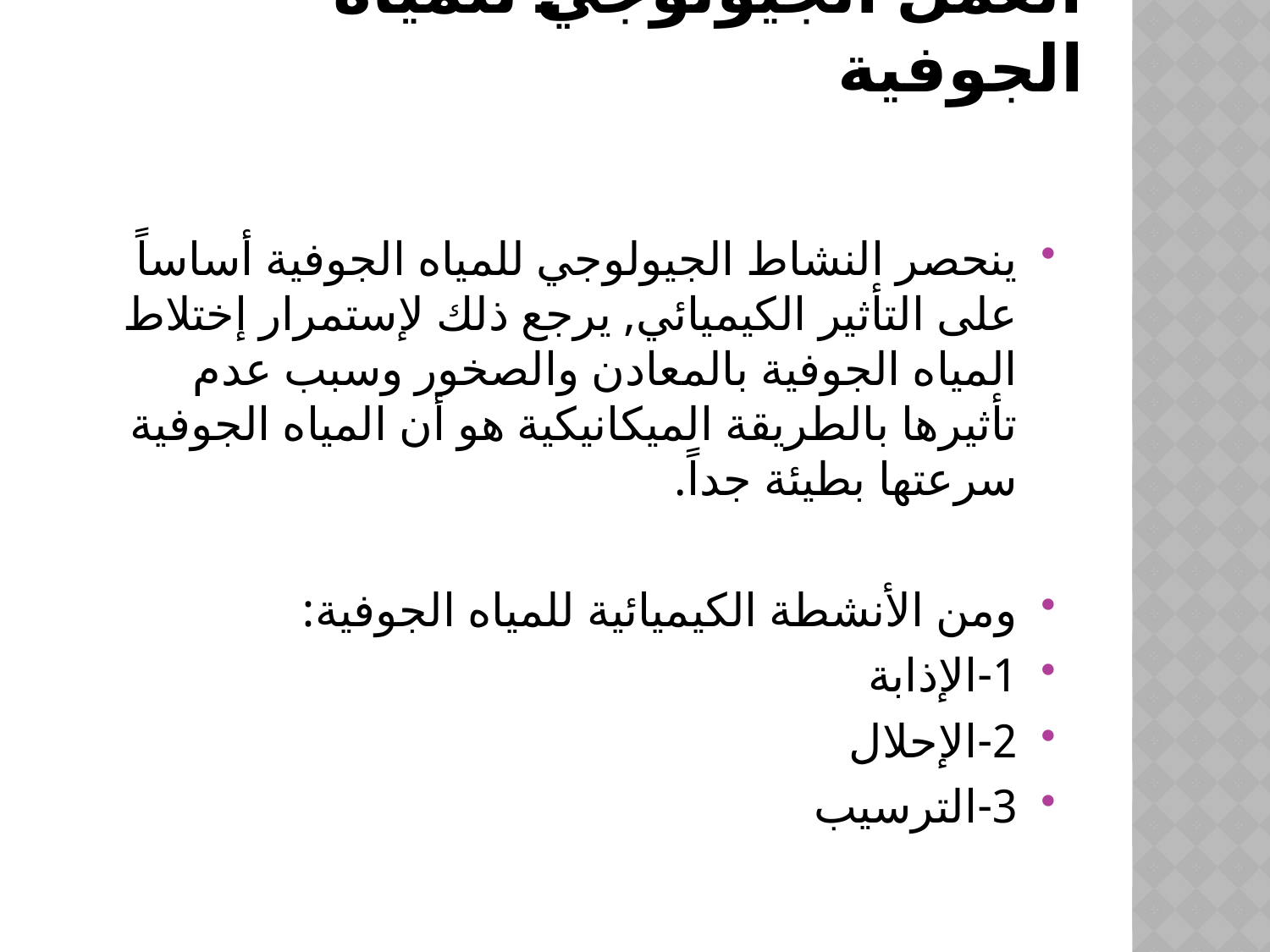

# العمل الجيولوجي للمياه الجوفية
ينحصر النشاط الجيولوجي للمياه الجوفية أساساً على التأثير الكيميائي, يرجع ذلك لإستمرار إختلاط المياه الجوفية بالمعادن والصخور وسبب عدم تأثيرها بالطريقة الميكانيكية هو أن المياه الجوفية سرعتها بطيئة جداً.

ومن الأنشطة الكيميائية للمياه الجوفية:
1-الإذابة
2-الإحلال
3-الترسيب